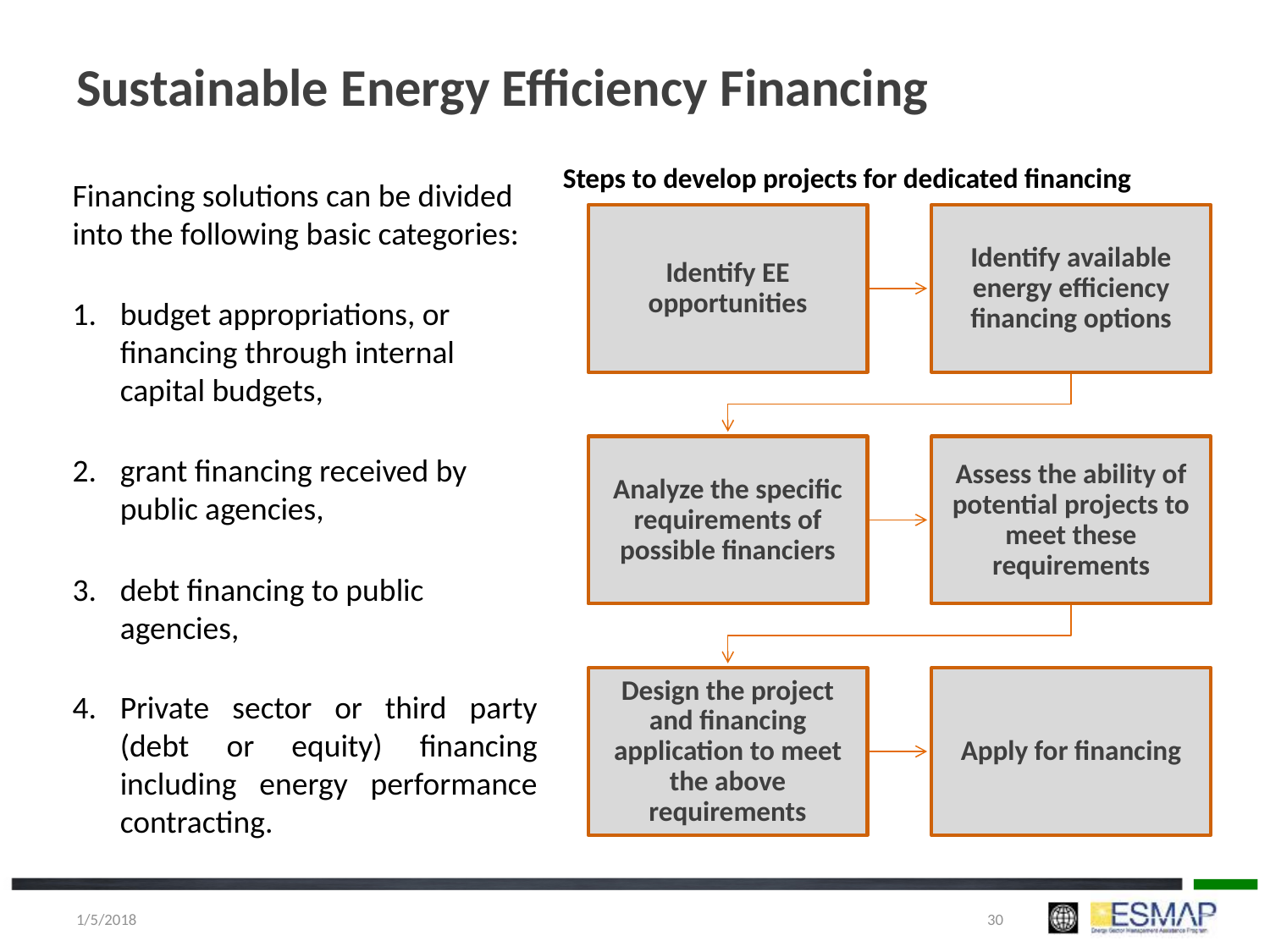

# Sustainable Energy Efficiency Financing
Steps to develop projects for dedicated financing
Financing solutions can be divided into the following basic categories:

budget appropriations, or financing through internal capital budgets,

grant financing received by public agencies,

debt financing to public agencies,

Private sector or third party (debt or equity) financing including energy performance contracting.

Identify EE opportunities

Identify available energy efficiency financing options

Analyze the specific requirements of possible financiers

Assess the ability of potential projects to meet these requirements

Design the project and financing application to meet the above requirements
Apply for financing
1/5/2018
30